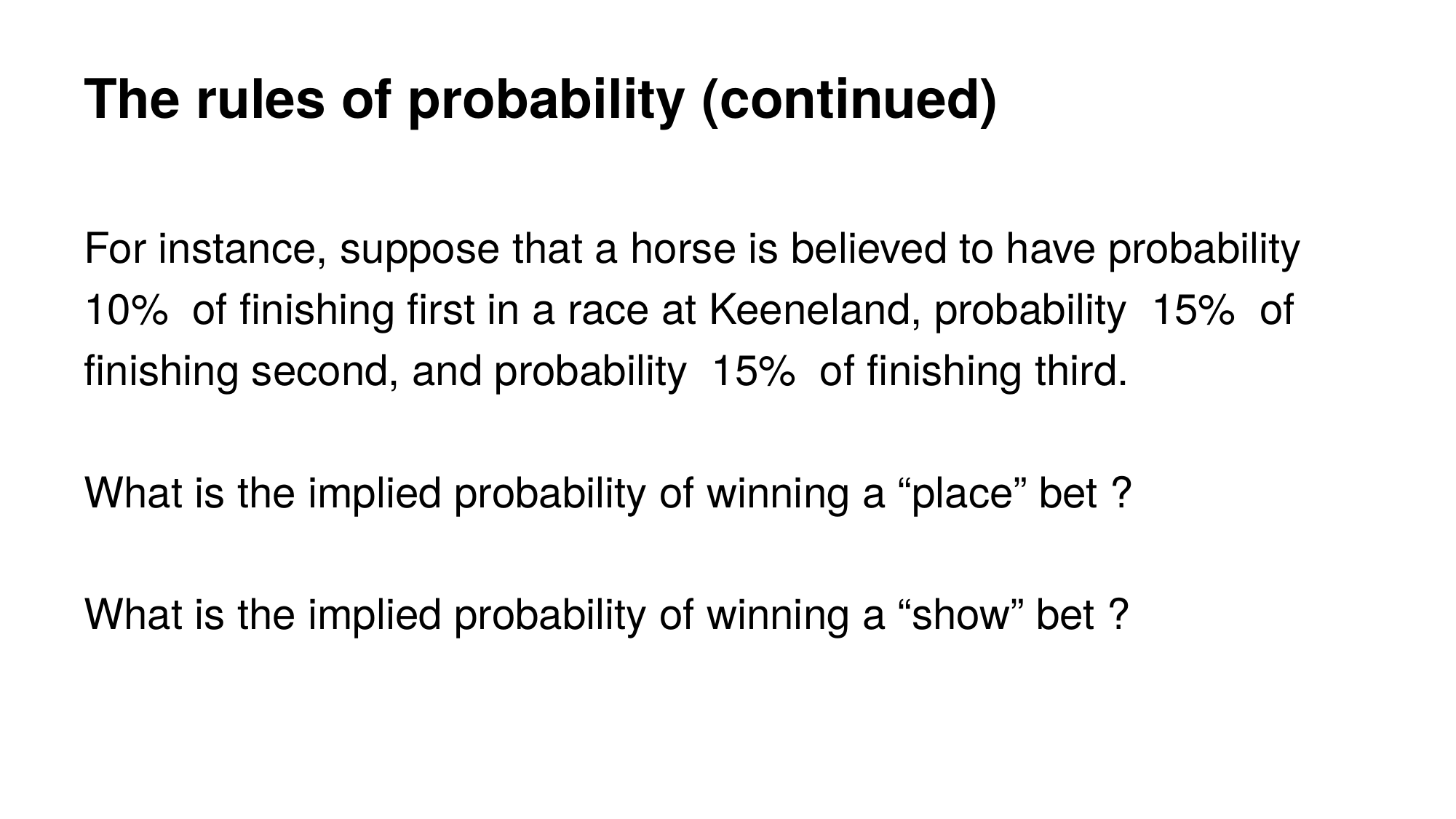

# The rules of probability (continued)
For instance, suppose that a horse is believed to have probability  10%  of finishing first in a race at Keeneland, probability  15%  of finishing second, and probability  15%  of finishing third.

What is the implied probability of winning a “place” bet ?

What is the implied probability of winning a “show” bet ?